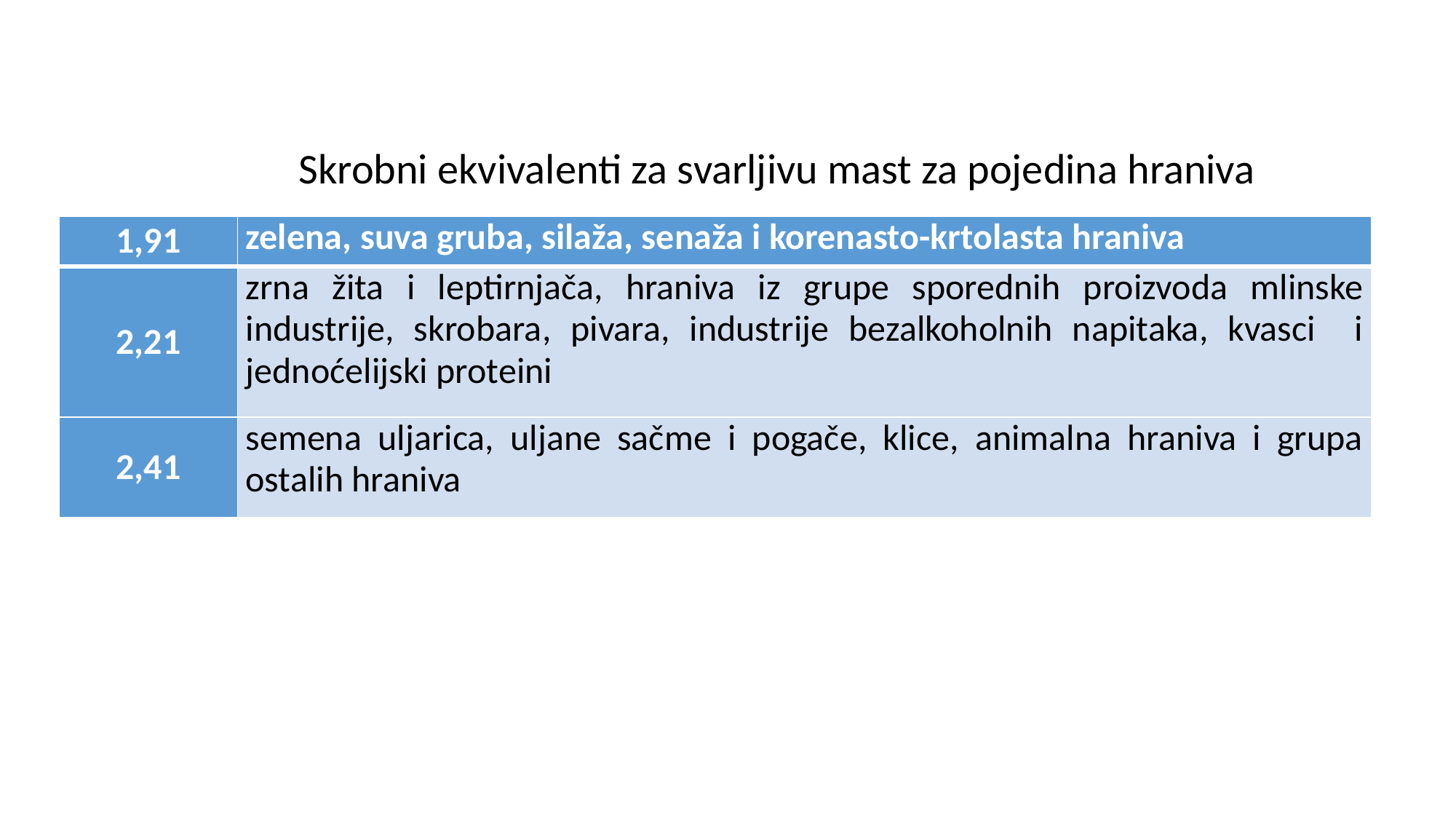

Skrobni ekvivalenti za svarljivu mast za pojedina hraniva
| 1,91 | zelena, suva gruba, silaža, senaža i korenasto-krtolasta hraniva |
| --- | --- |
| 2,21 | zrna žita i leptirnjača, hraniva iz grupe sporednih proizvoda mlinske industrije, skrobara, pivara, industrije bezalkoholnih napitaka, kvasci i jednoćelijski proteini |
| 2,41 | semena uljarica, uljane sačme i pogače, klice, animalna hraniva i grupa ostalih hraniva |